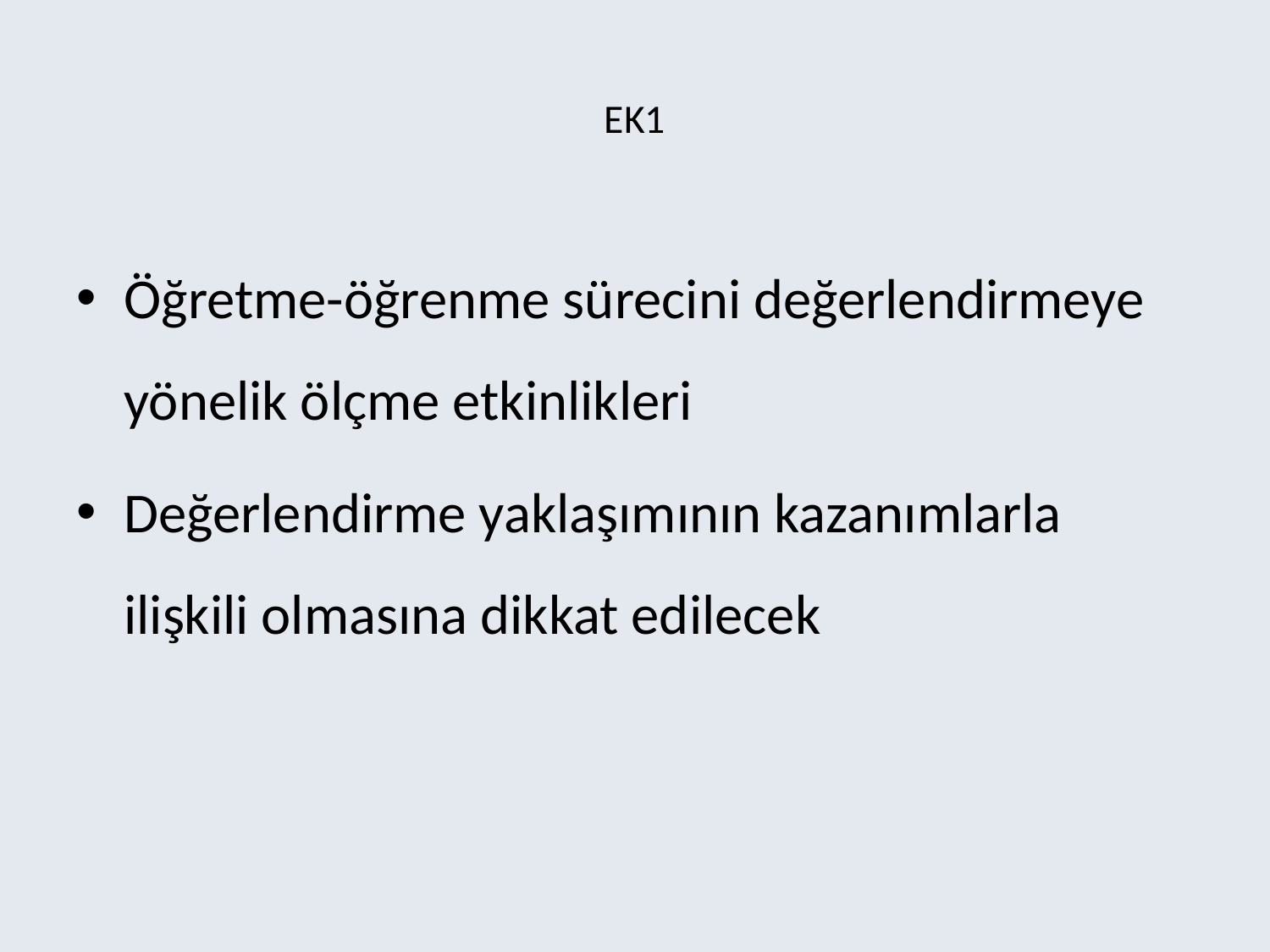

# EK1
Öğretme-öğrenme sürecini değerlendirmeye yönelik ölçme etkinlikleri
Değerlendirme yaklaşımının kazanımlarla ilişkili olmasına dikkat edilecek